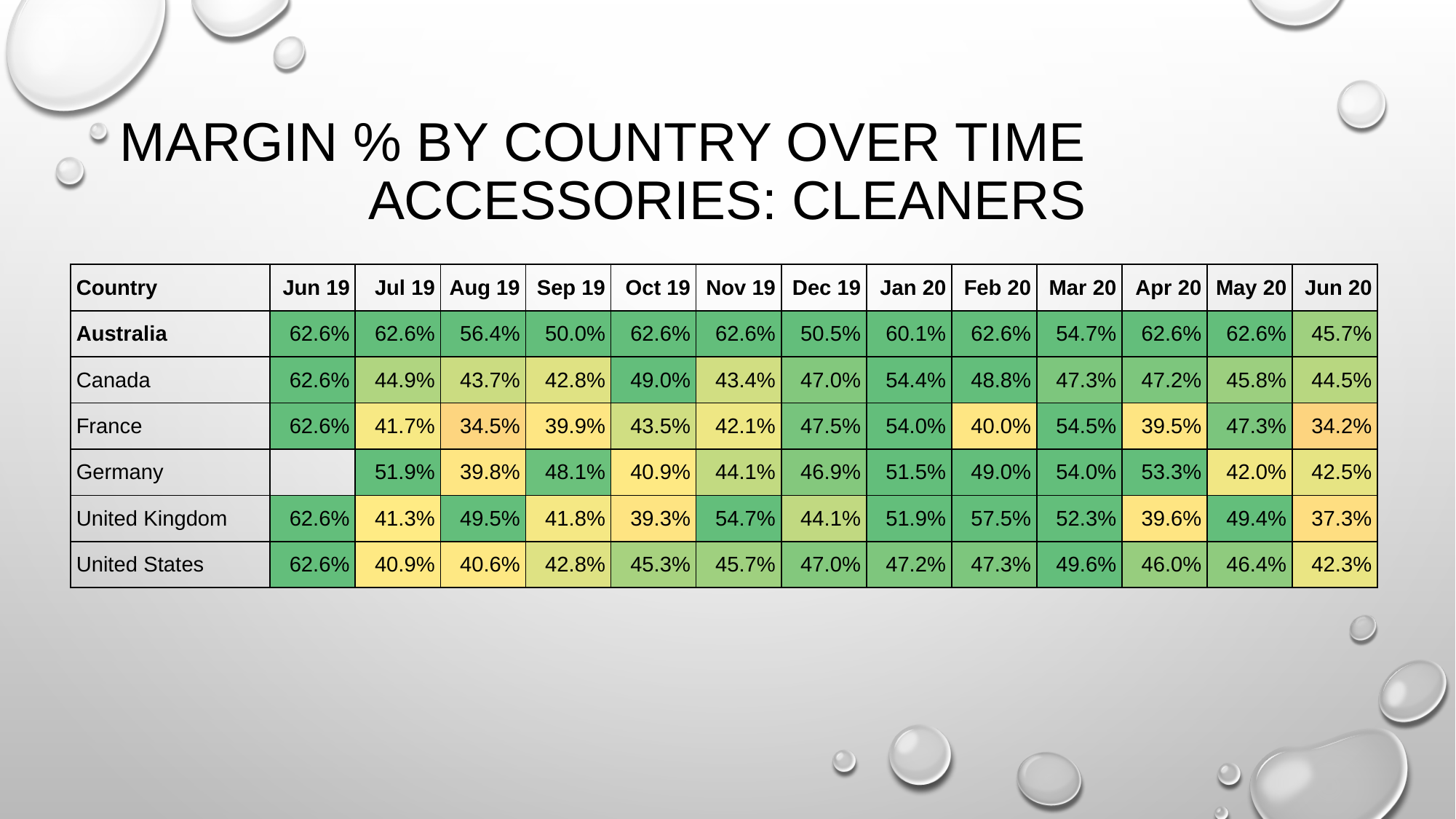

# Margin % by Country over time
Accessories: Cleaners
| Country | Jun 19 | Jul 19 | Aug 19 | Sep 19 | Oct 19 | Nov 19 | Dec 19 | Jan 20 | Feb 20 | Mar 20 | Apr 20 | May 20 | Jun 20 |
| --- | --- | --- | --- | --- | --- | --- | --- | --- | --- | --- | --- | --- | --- |
| Australia | 62.6% | 62.6% | 56.4% | 50.0% | 62.6% | 62.6% | 50.5% | 60.1% | 62.6% | 54.7% | 62.6% | 62.6% | 45.7% |
| Canada | 62.6% | 44.9% | 43.7% | 42.8% | 49.0% | 43.4% | 47.0% | 54.4% | 48.8% | 47.3% | 47.2% | 45.8% | 44.5% |
| France | 62.6% | 41.7% | 34.5% | 39.9% | 43.5% | 42.1% | 47.5% | 54.0% | 40.0% | 54.5% | 39.5% | 47.3% | 34.2% |
| Germany |  | 51.9% | 39.8% | 48.1% | 40.9% | 44.1% | 46.9% | 51.5% | 49.0% | 54.0% | 53.3% | 42.0% | 42.5% |
| United Kingdom | 62.6% | 41.3% | 49.5% | 41.8% | 39.3% | 54.7% | 44.1% | 51.9% | 57.5% | 52.3% | 39.6% | 49.4% | 37.3% |
| United States | 62.6% | 40.9% | 40.6% | 42.8% | 45.3% | 45.7% | 47.0% | 47.2% | 47.3% | 49.6% | 46.0% | 46.4% | 42.3% |